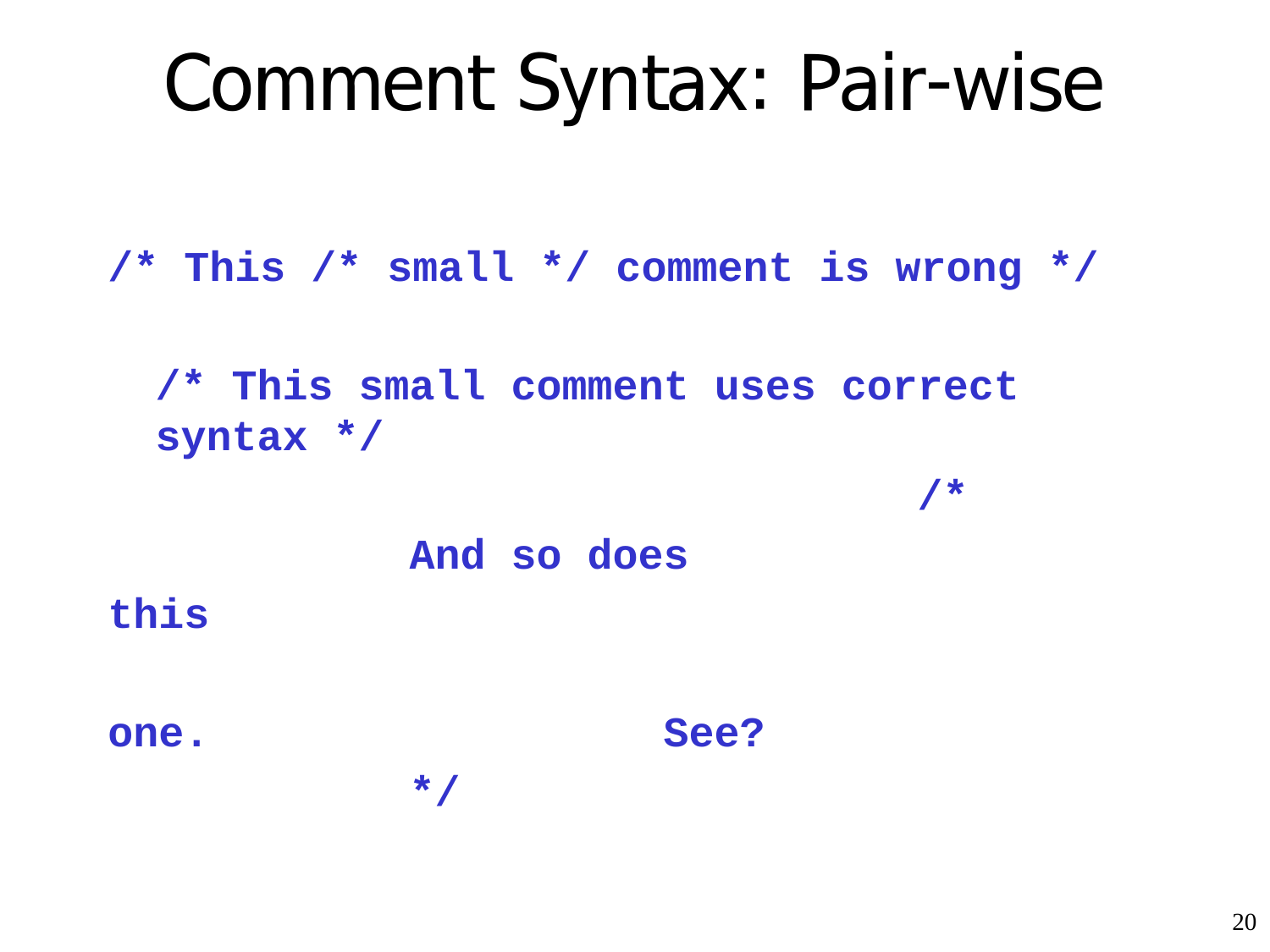

Comment Syntax: Pair-wise
/* This /* small */ comment is wrong */

	/* This small comment uses correct syntax */
							/*
			And so does
this

one.				See?
			*/

20